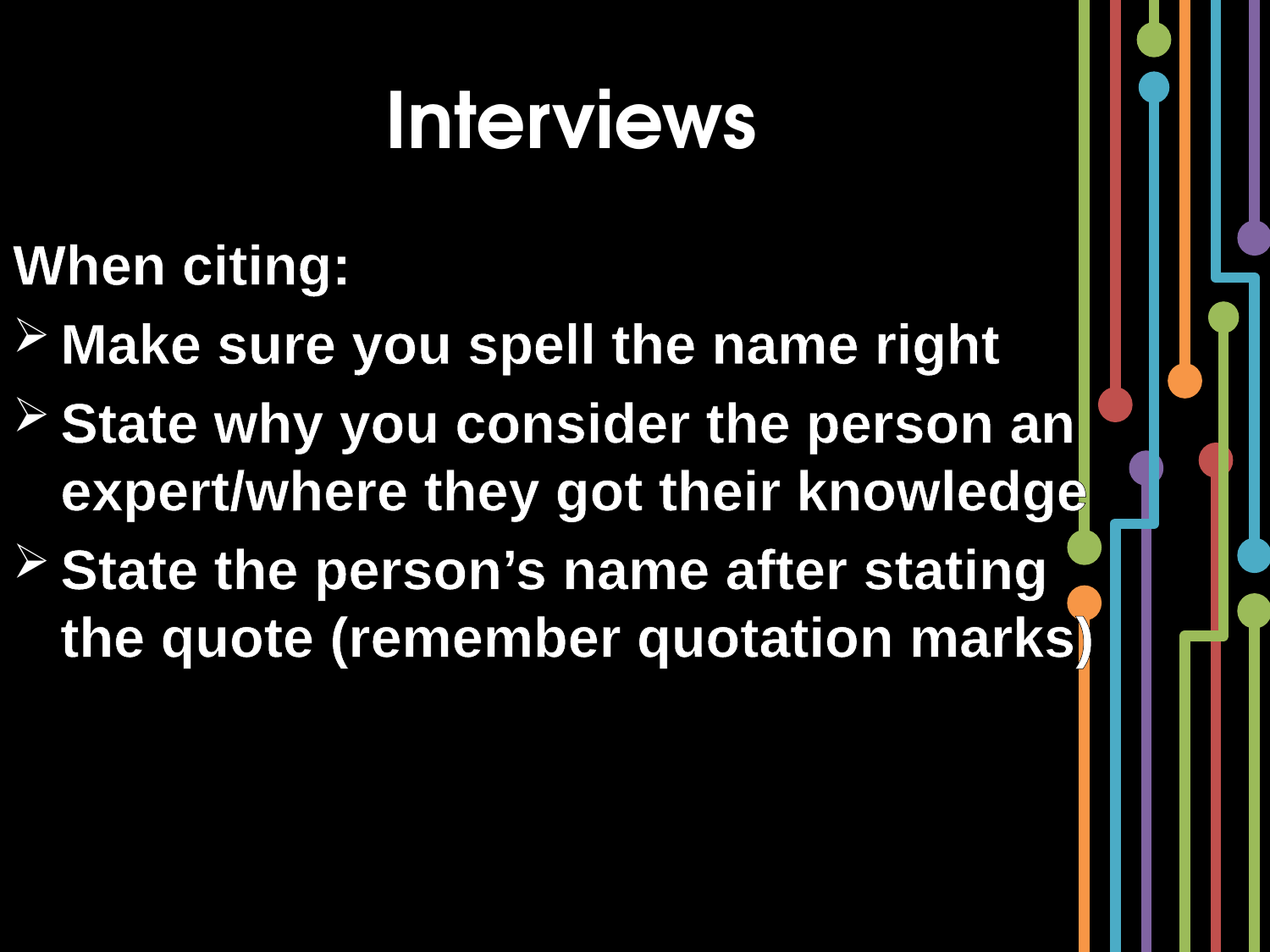

# Interviews
When citing:
Make sure you spell the name right
State why you consider the person an expert/where they got their knowledge
State the person’s name after stating the quote (remember quotation marks)